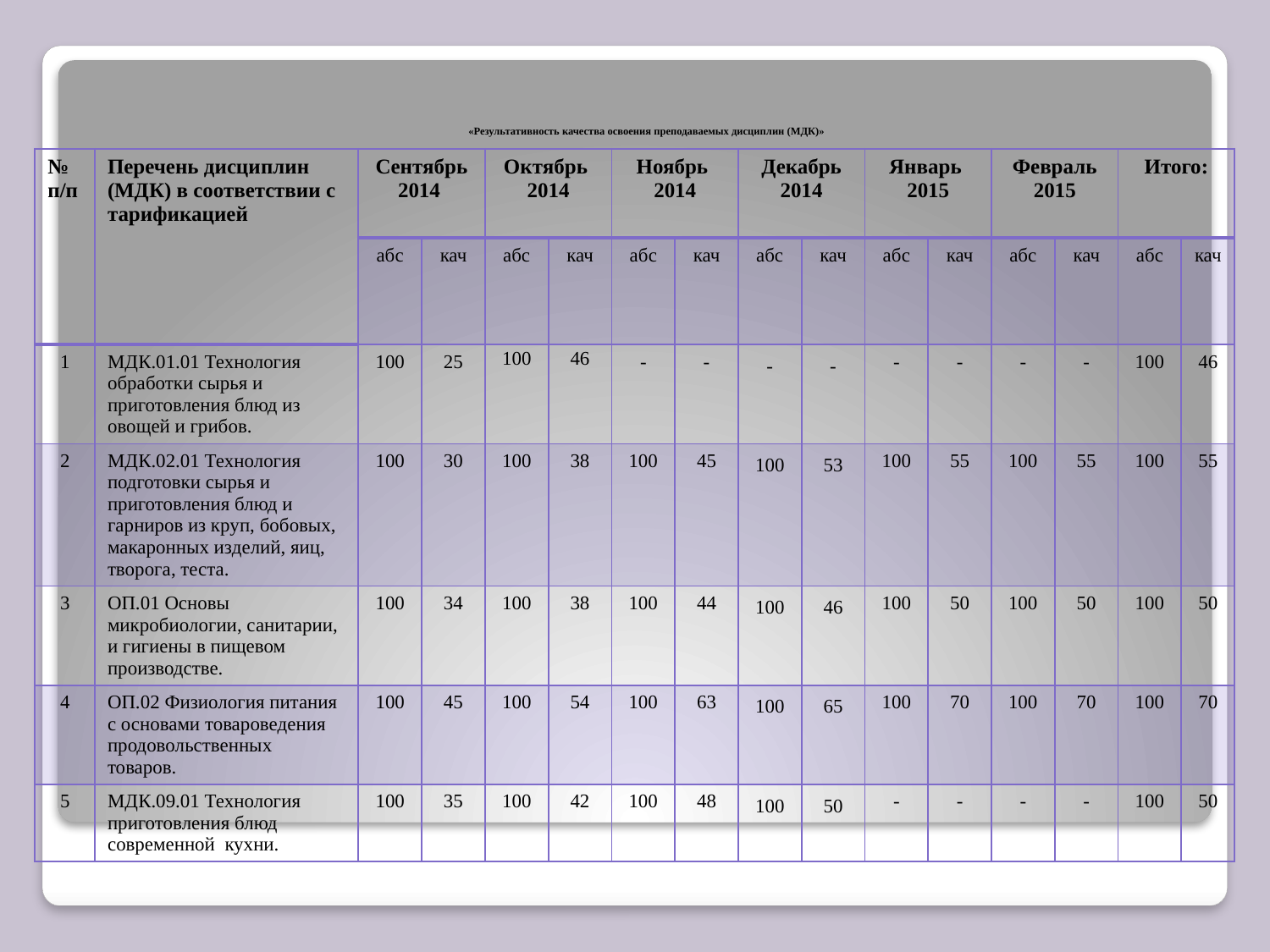

# «Результативность качества освоения преподаваемых дисциплин (МДК)»
| № п/п | Перечень дисциплин (МДК) в соответствии с тарификацией | Сентябрь 2014 |  | Октябрь 2014 |  | Ноябрь 2014 |  | Декабрь 2014 |  | Январь 2015 |  | Февраль 2015 |  | Итого: |  |
| --- | --- | --- | --- | --- | --- | --- | --- | --- | --- | --- | --- | --- | --- | --- | --- |
|  |  | абс | кач | абс | кач | абс | кач | абс | кач | абс | кач | абс | кач | абс | кач |
| 1 | МДК.01.01 Технология обработки сырья и приготовления блюд из овощей и грибов. | 100 | 25 | 100 | 46 | - | - | - | - | - | - | - | - | 100 | 46 |
| 2 | МДК.02.01 Технология подготовки сырья и приготовления блюд и гарниров из круп, бобовых, макаронных изделий, яиц, творога, теста. | 100 | 30 | 100 | 38 | 100 | 45 | 100 | 53 | 100 | 55 | 100 | 55 | 100 | 55 |
| 3 | ОП.01 Основы микробиологии, санитарии, и гигиены в пищевом производстве. | 100 | 34 | 100 | 38 | 100 | 44 | 100 | 46 | 100 | 50 | 100 | 50 | 100 | 50 |
| 4 | ОП.02 Физиология питания с основами товароведения продовольственных товаров. | 100 | 45 | 100 | 54 | 100 | 63 | 100 | 65 | 100 | 70 | 100 | 70 | 100 | 70 |
| 5 | МДК.09.01 Технология приготовления блюд современной кухни. | 100 | 35 | 100 | 42 | 100 | 48 | 100 | 50 | - | - | - | - | 100 | 50 |